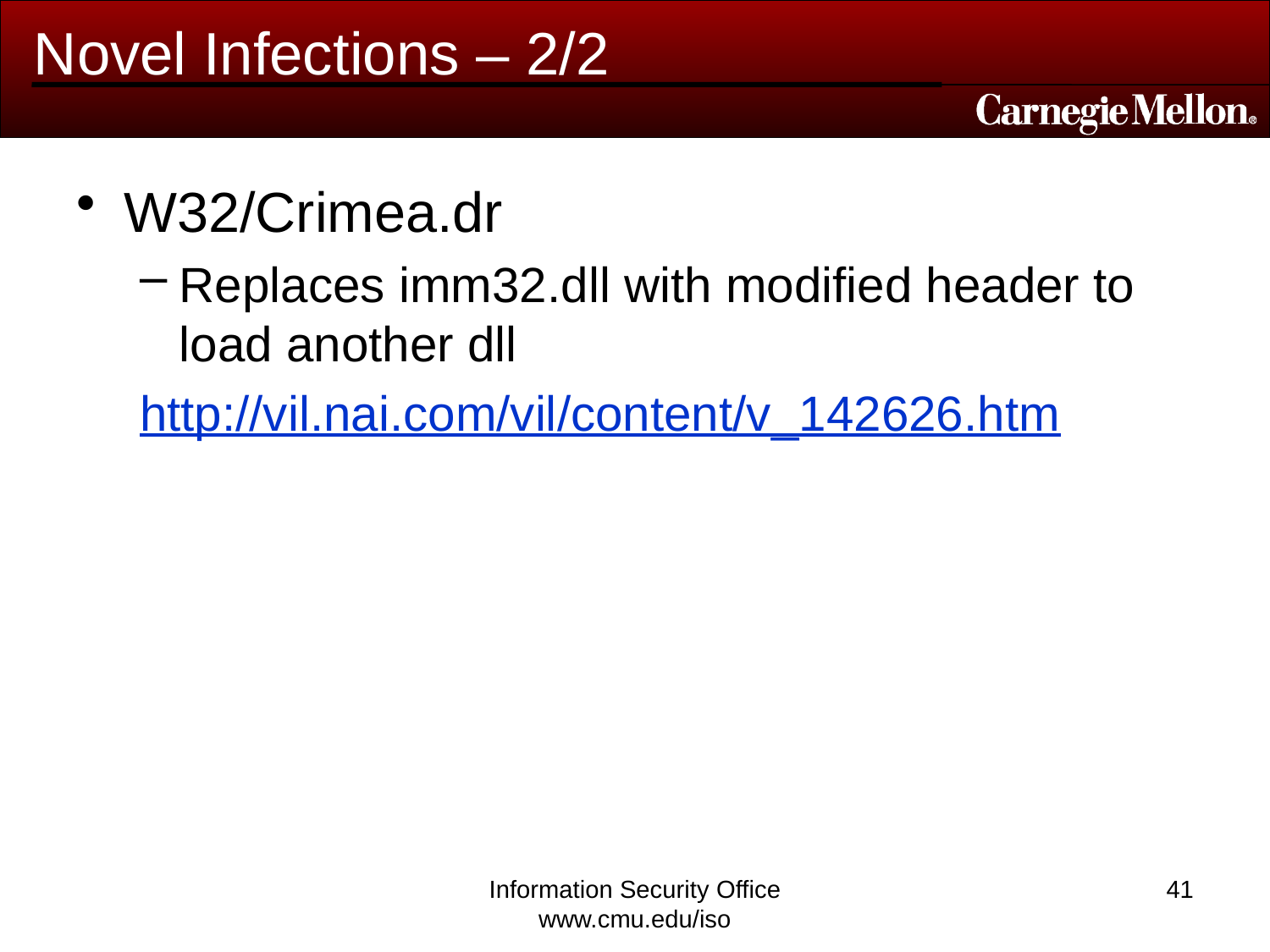

# Novel Infections – 2/2
W32/Crimea.dr
Replaces imm32.dll with modified header to load another dll
http://vil.nai.com/vil/content/v_142626.htm
Information Security Office
www.cmu.edu/iso

41